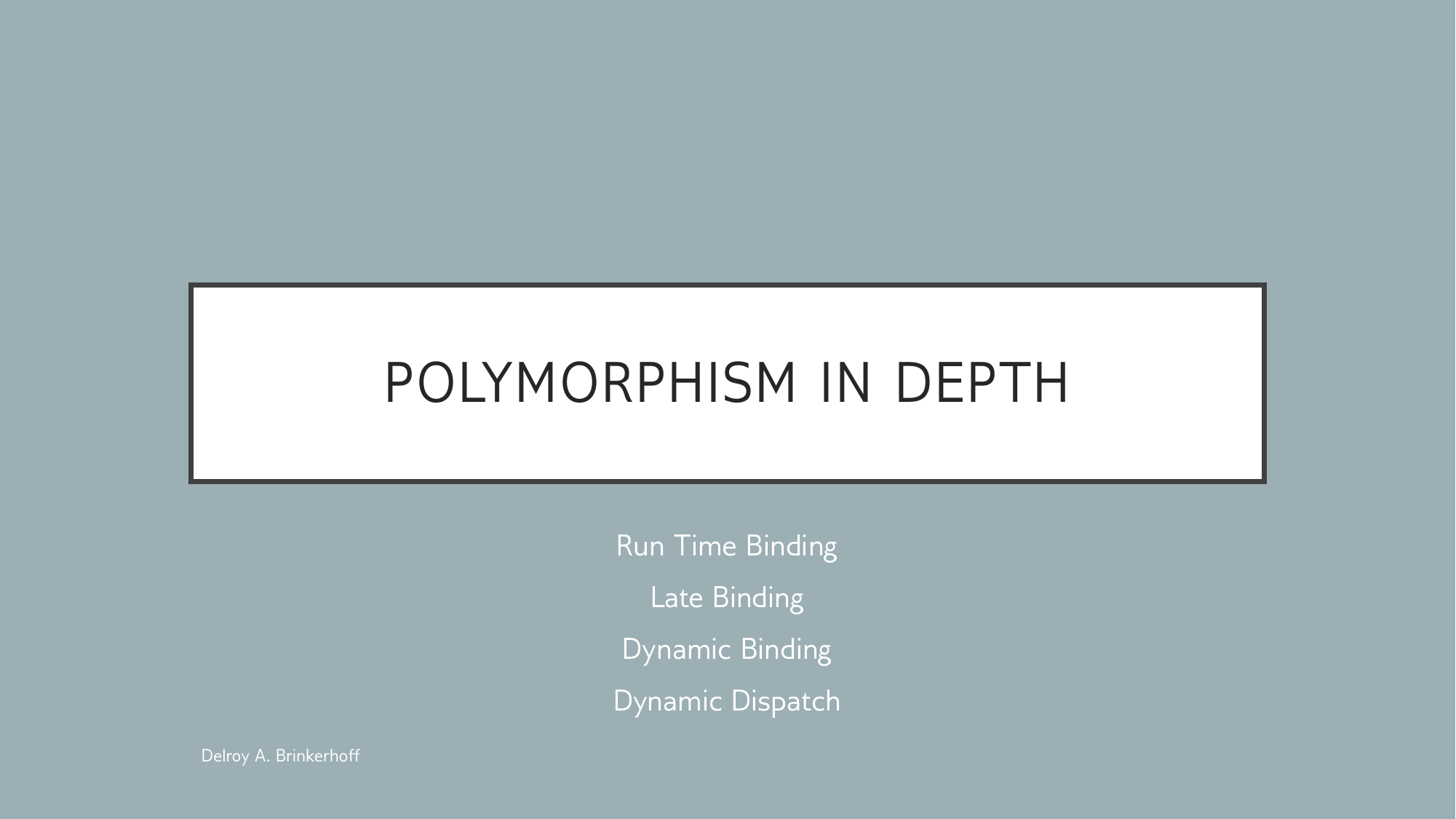

# Polymorphism In Depth
Run Time Binding
Late Binding
Dynamic Binding
Dynamic Dispatch
Delroy A. Brinkerhoff